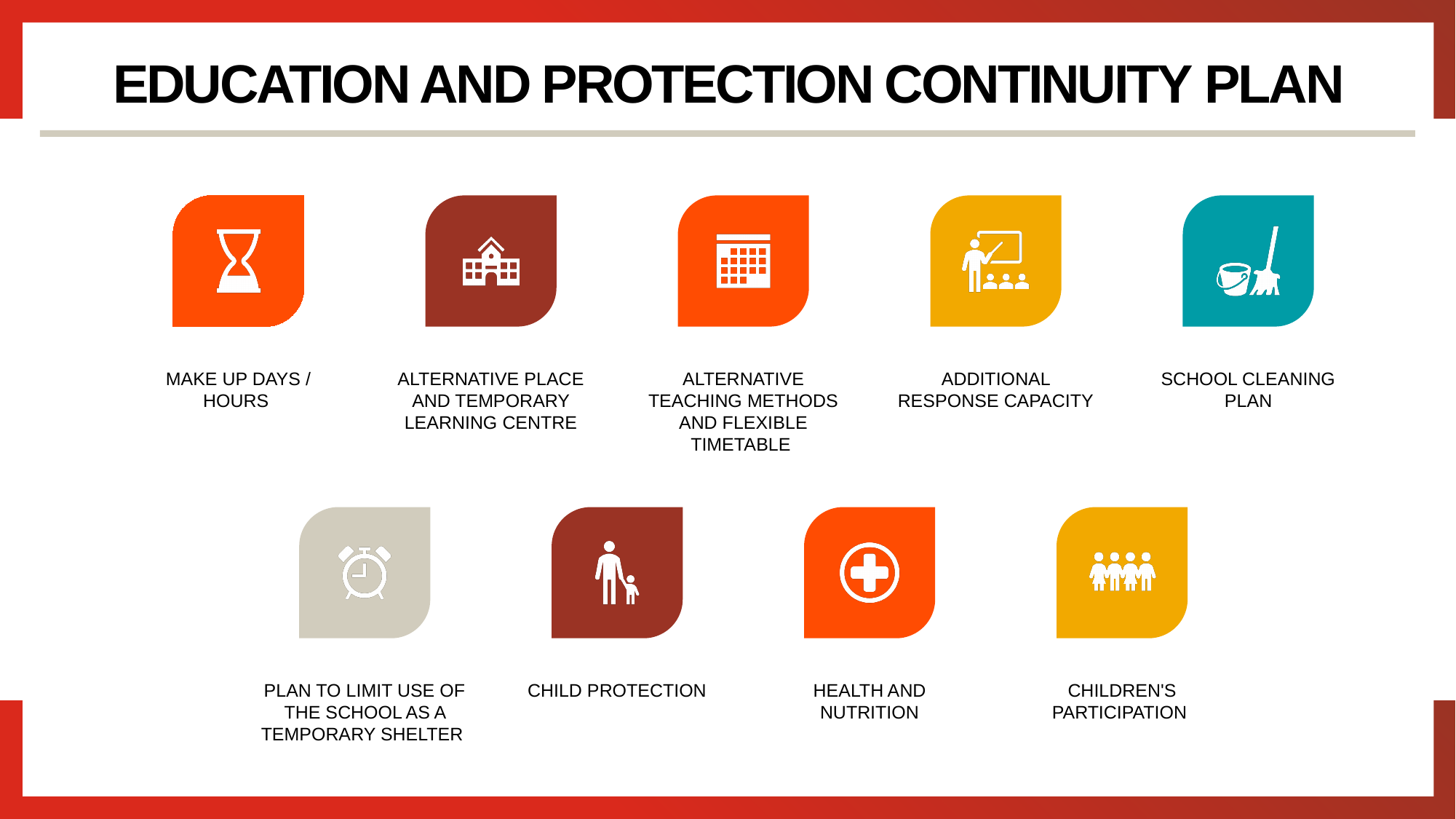

# Education and Protection CONTINUITY Plan
MAKE UP DAYS / HOURS
ALTERNATIVE PLACE AND TEMPORARY LEARNING CENTRE
ALTERNATIVE TEACHING METHODS AND FLEXIBLE TIMETABLE
Additional response capacity
SCHOOL CLEANING plan
PLAN to LIMIT USE OF THE SCHOOL AS A TEMPORARY SHELTER
CHILD PROTECTION
HEALTH AND NUTRITION
CHILDREN'S PARTICIPATION